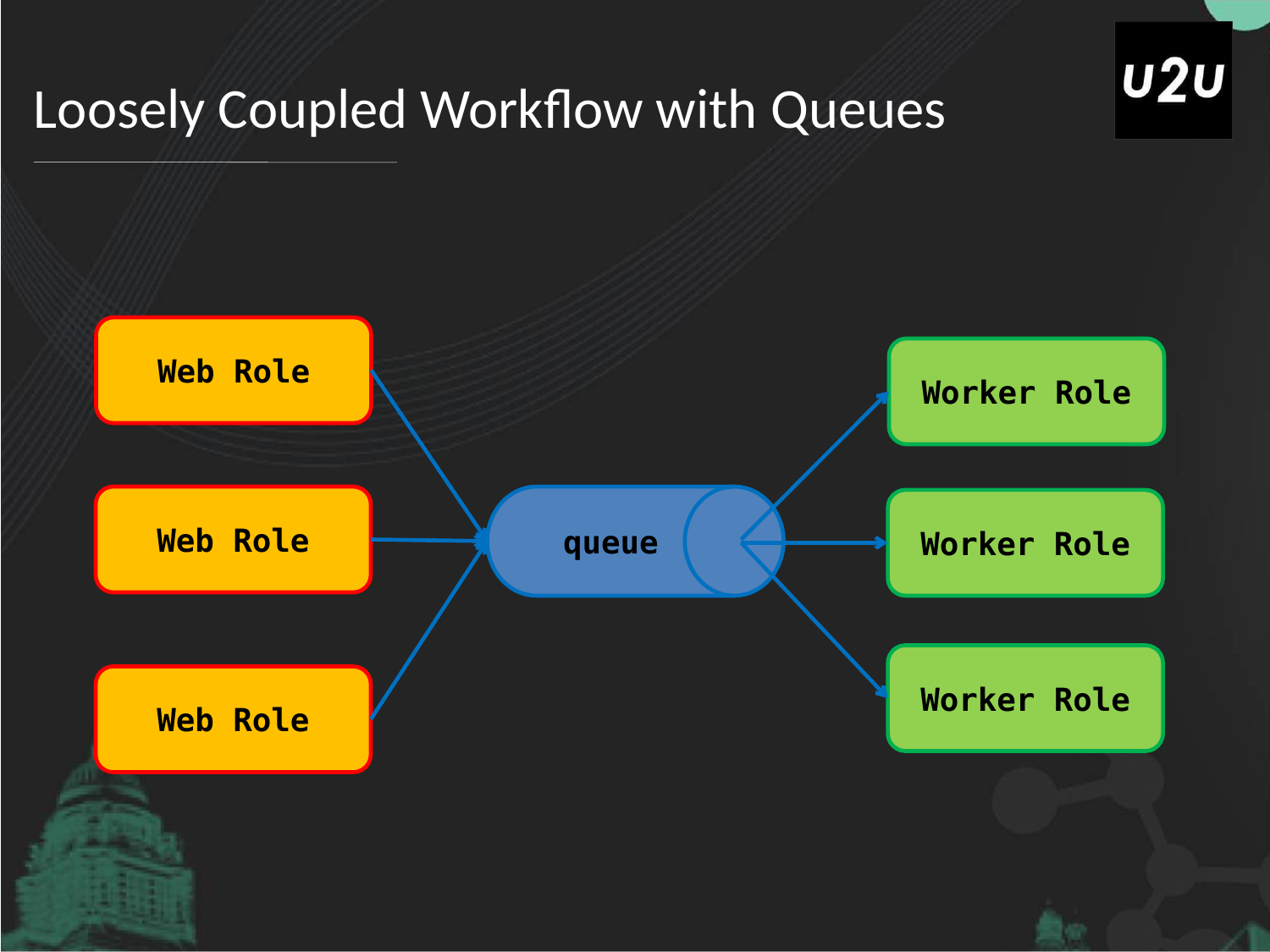

# Loosely Coupled Workflow with Queues
Web Role
Worker Role
Web Role
queue
Worker Role
Worker Role
Web Role